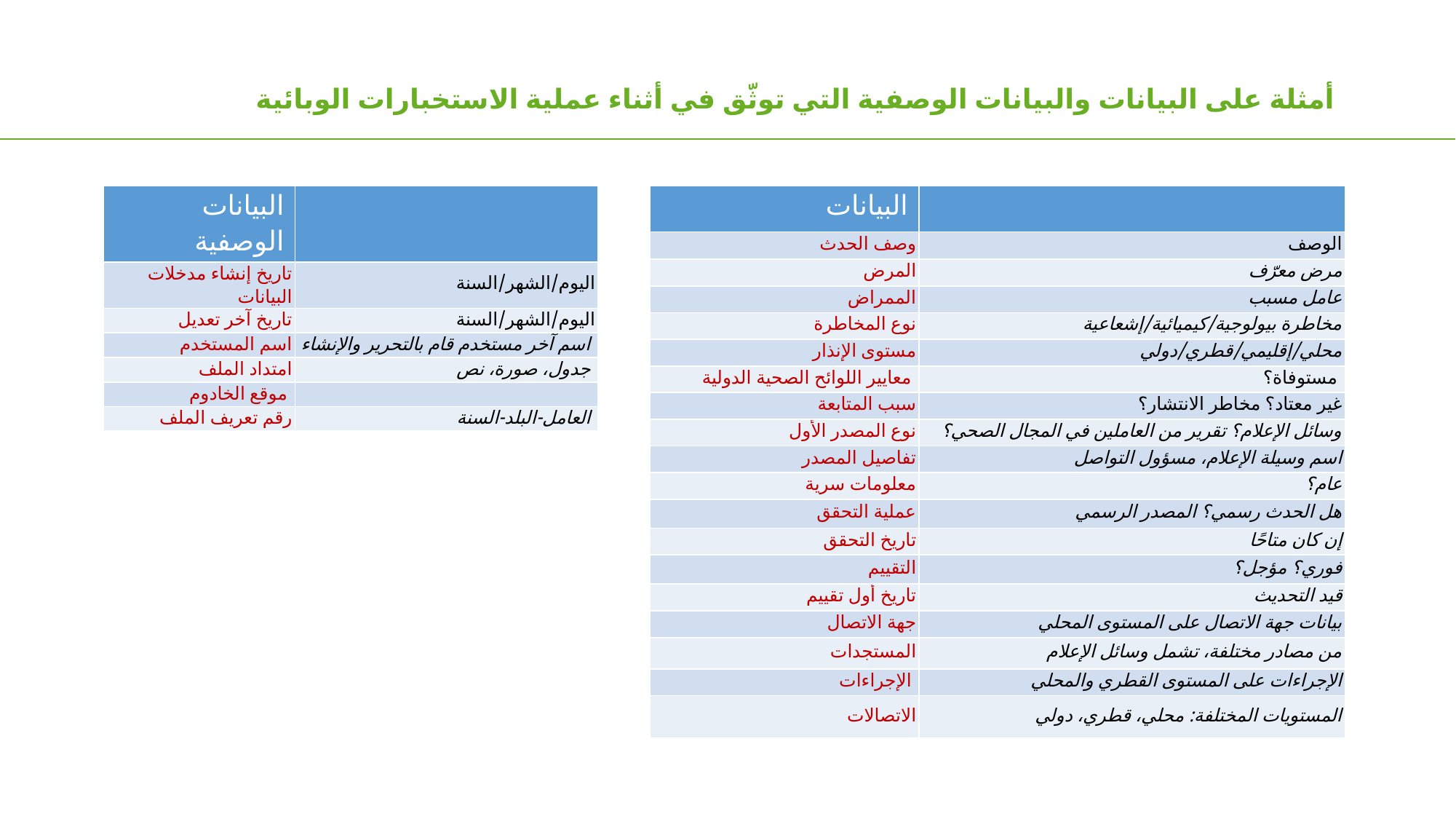

أمثلة على البيانات والبيانات الوصفية التي توثّق في أثناء عملية الاستخبارات الوبائية
| البيانات الوصفية |  |
| --- | --- |
| تاريخ إنشاء مدخلات البيانات | اليوم/الشهر/السنة |
| تاريخ آخر تعديل | اليوم/الشهر/السنة |
| اسم المستخدم | اسم آخر مستخدم قام بالتحرير والإنشاء |
| امتداد الملف | جدول، صورة، نص |
| موقع الخادوم |  |
| رقم تعريف الملف | العامل-البلد-السنة |
| البيانات |  |
| --- | --- |
| وصف الحدث | الوصف |
| المرض | مرض معرّف |
| الممراض | عامل مسبب |
| نوع المخاطرة | مخاطرة بيولوجية/كيميائية/إشعاعية |
| مستوى الإنذار | محلي/إقليمي/قطري/دولي |
| معايير اللوائح الصحية الدولية | مستوفاة؟ |
| سبب المتابعة | غير معتاد؟ مخاطر الانتشار؟ |
| نوع المصدر الأول | وسائل الإعلام؟ تقرير من العاملين في المجال الصحي؟ |
| تفاصيل المصدر | اسم وسيلة الإعلام، مسؤول التواصل |
| معلومات سرية | عام؟ |
| عملية التحقق | هل الحدث رسمي؟ المصدر الرسمي |
| تاريخ التحقق | إن كان متاحًا |
| التقييم | فوري؟ مؤجل؟ |
| تاريخ أول تقييم | قيد التحديث |
| جهة الاتصال | بيانات جهة الاتصال على المستوى المحلي |
| المستجدات | من مصادر مختلفة، تشمل وسائل الإعلام |
| الإجراءات | الإجراءات على المستوى القطري والمحلي |
| الاتصالات | المستويات المختلفة: محلي، قطري، دولي |